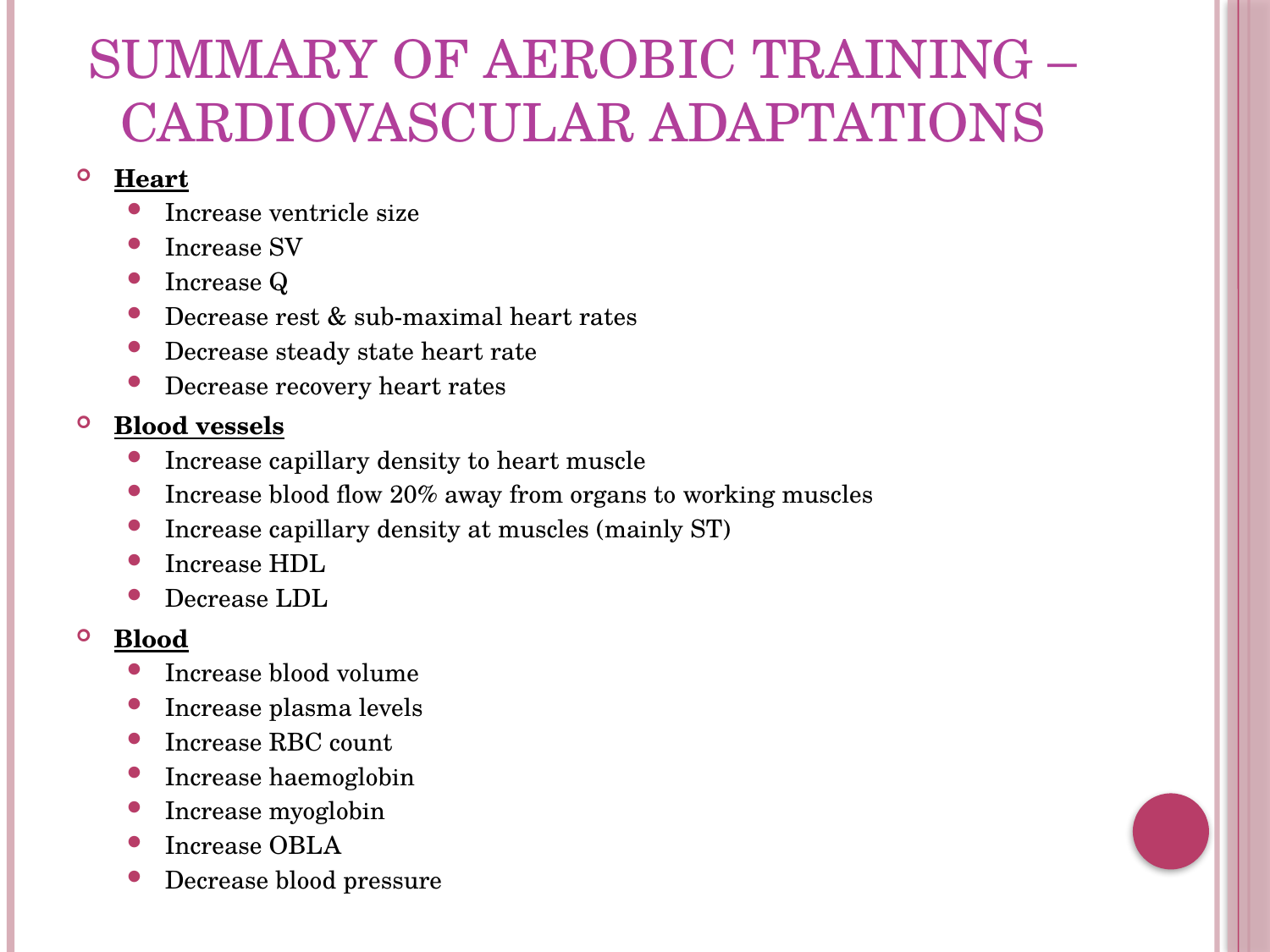

# Summary of aerobic training – cardiovascular adaptations
Heart
Increase ventricle size
Increase SV
Increase Q
Decrease rest & sub-maximal heart rates
Decrease steady state heart rate
Decrease recovery heart rates
Blood vessels
Increase capillary density to heart muscle
Increase blood flow 20% away from organs to working muscles
Increase capillary density at muscles (mainly ST)
Increase HDL
Decrease LDL
Blood
Increase blood volume
Increase plasma levels
Increase RBC count
Increase haemoglobin
Increase myoglobin
Increase OBLA
Decrease blood pressure